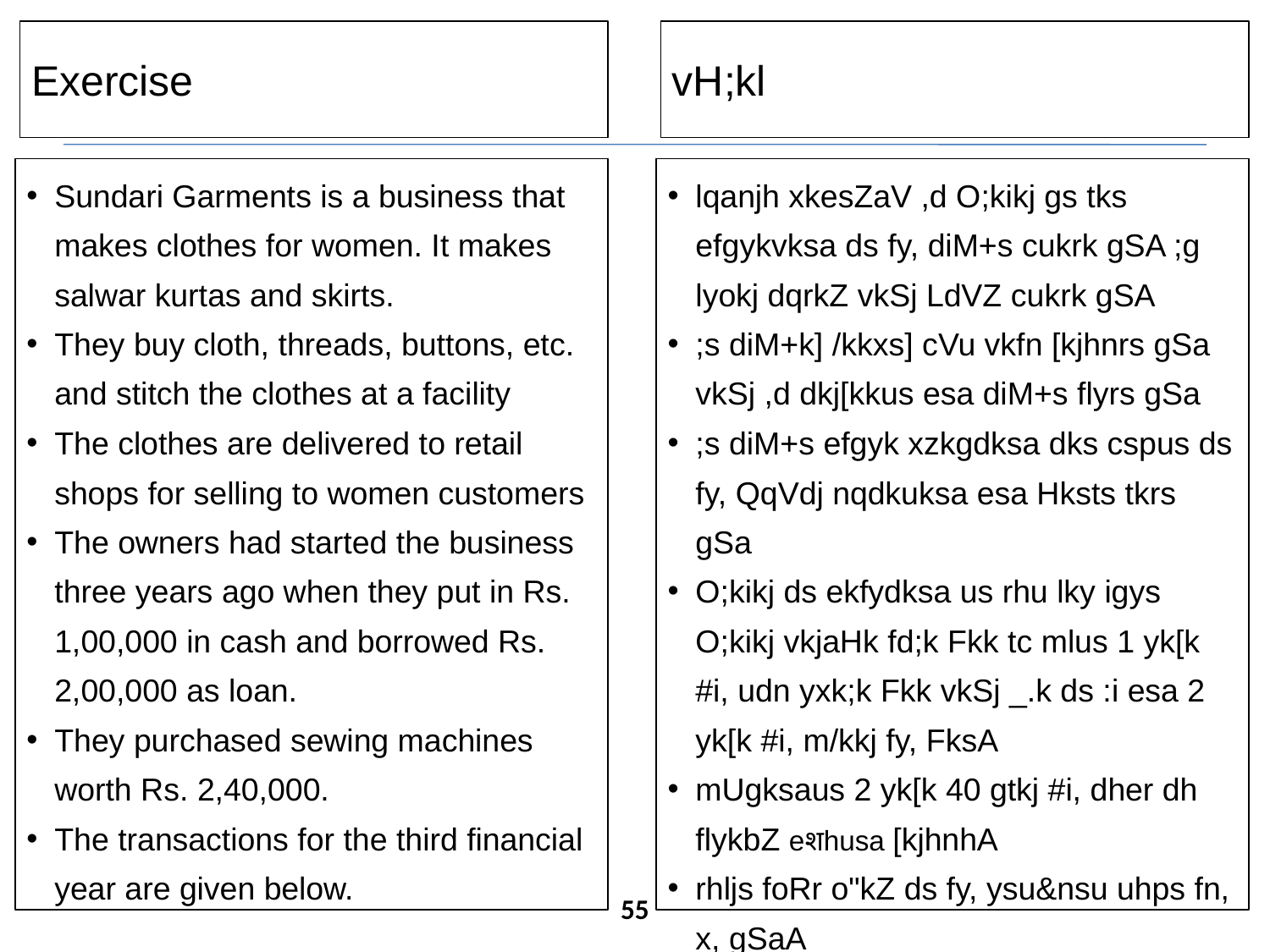

Exercise
vH;kl
Sundari Garments is a business that makes clothes for women. It makes salwar kurtas and skirts.
They buy cloth, threads, buttons, etc. and stitch the clothes at a facility
The clothes are delivered to retail shops for selling to women customers
The owners had started the business three years ago when they put in Rs. 1,00,000 in cash and borrowed Rs. 2,00,000 as loan.
They purchased sewing machines worth Rs. 2,40,000.
The transactions for the third financial year are given below.
lqanjh xkesZaV ,d O;kikj gs tks efgykvksa ds fy, diM+s cukrk gSA ;g lyokj dqrkZ vkSj LdVZ cukrk gSA
;s diM+k] /kkxs] cVu vkfn [kjhnrs gSa vkSj ,d dkj[kkus esa diM+s flyrs gSa
;s diM+s efgyk xzkgdksa dks cspus ds fy, QqVdj nqdkuksa esa Hksts tkrs gSa
O;kikj ds ekfydksa us rhu lky igys O;kikj vkjaHk fd;k Fkk tc mlus 1 yk[k #i, udn yxk;k Fkk vkSj _.k ds :i esa 2 yk[k #i, m/kkj fy, FksA
mUgksaus 2 yk[k 40 gtkj #i, dher dh flykbZ eशhusa [kjhnhA
rhljs foRr o"kZ ds fy, ysu&nsu uhps fn, x, gSaA
55